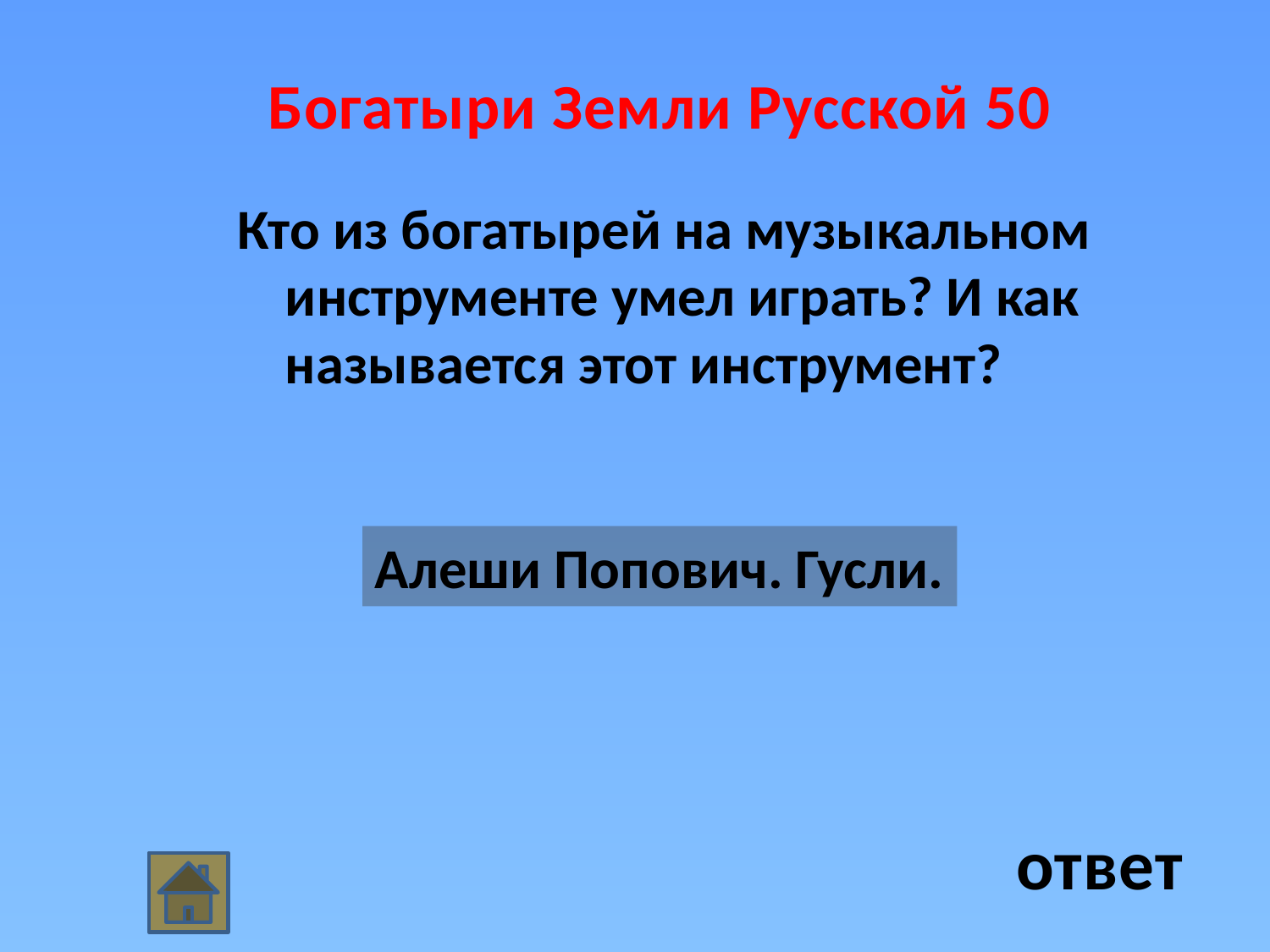

Богатыри Земли Русской 50
Кто из богатырей на музыкальном инструменте умел играть? И как называется этот инструмент?
Алеши Попович. Гусли.
ответ